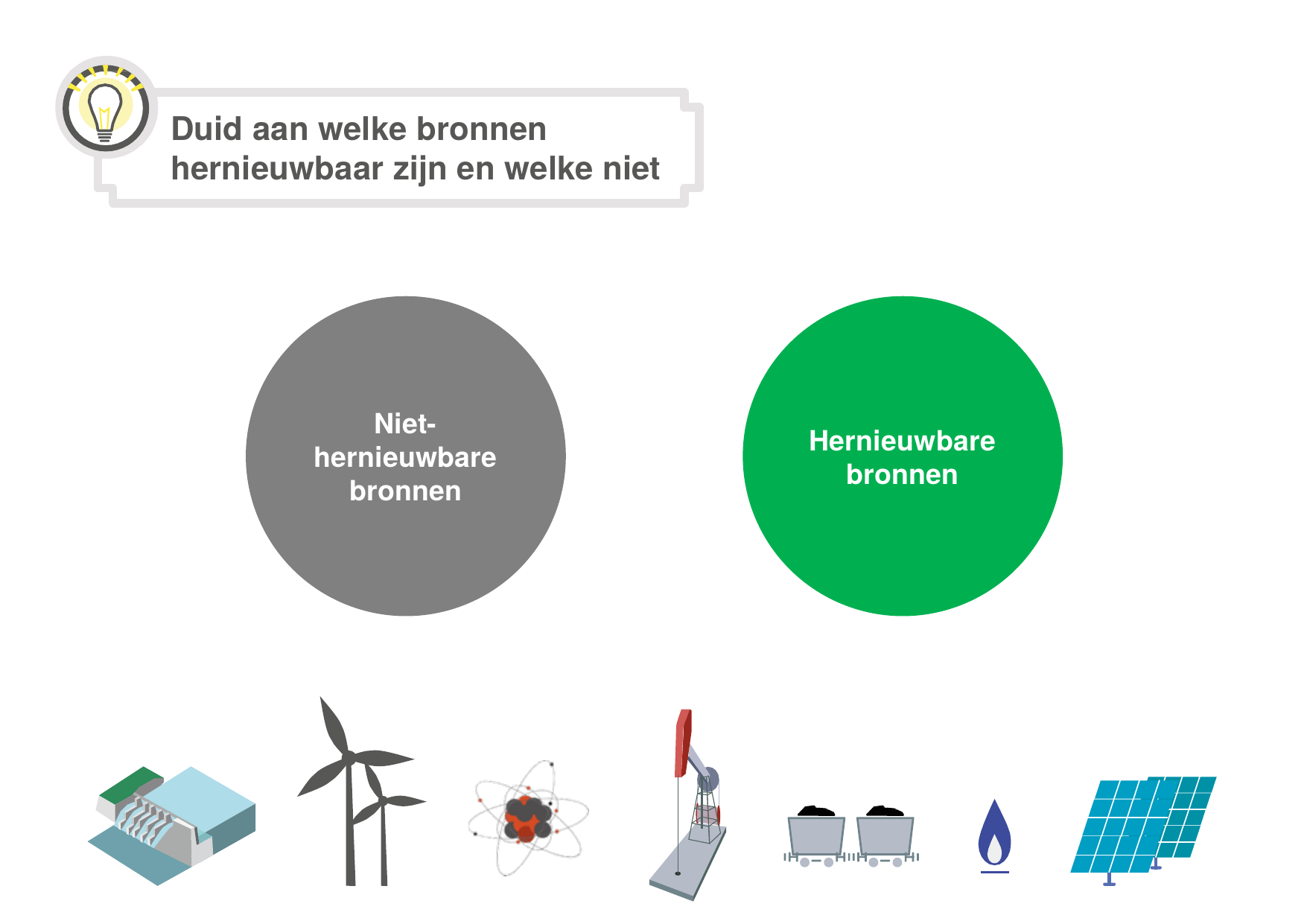

Duid aan welke bronnen  hernieuwbaar zijn en welke niet

Hernieuwbare bronnen
Niet-hernieuwbare bronnen